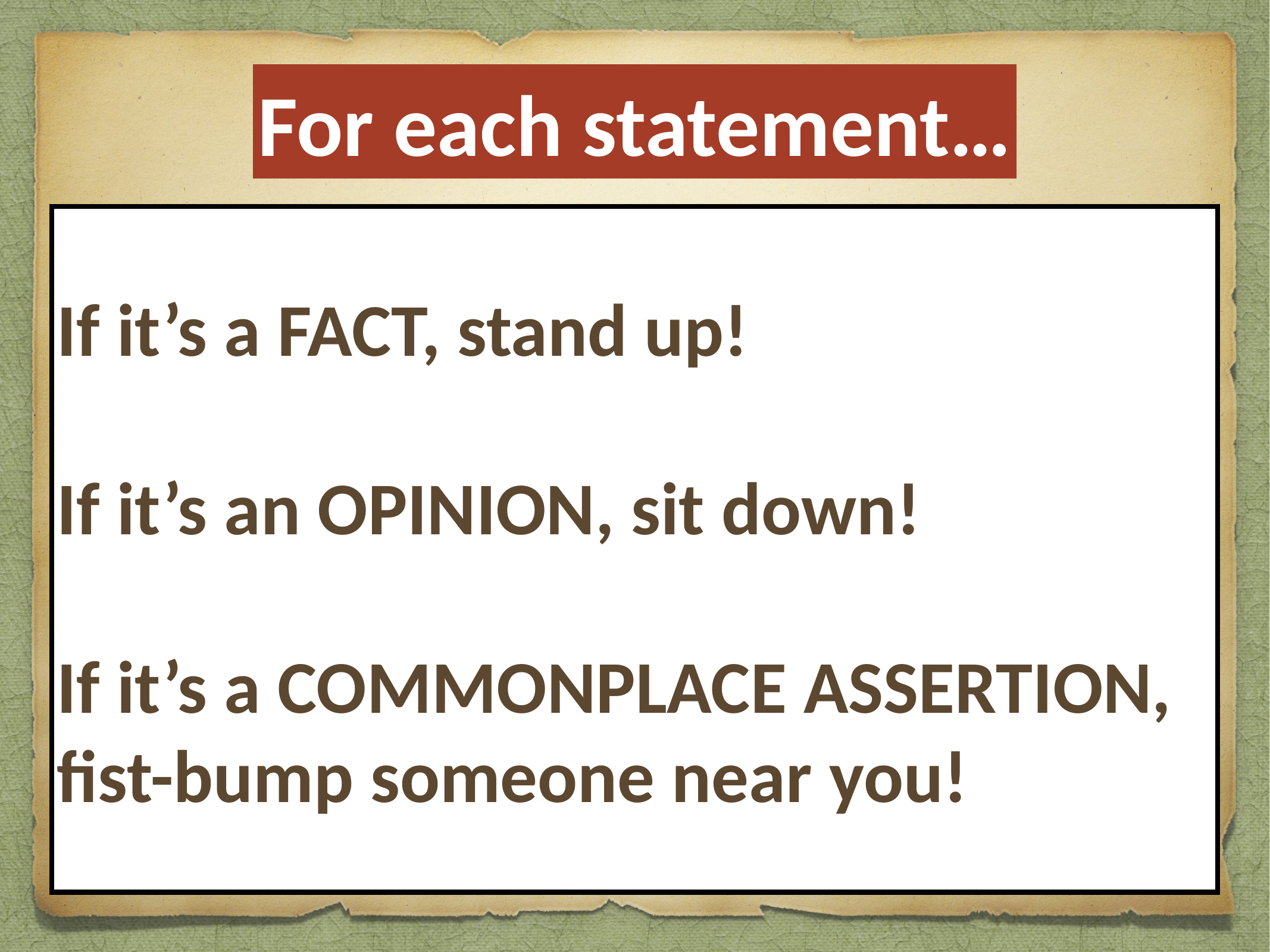

For each statement…
If it’s a FACT, stand up!

If it’s an OPINION, sit down!

If it’s a COMMONPLACE ASSERTION, fist-bump someone near you!